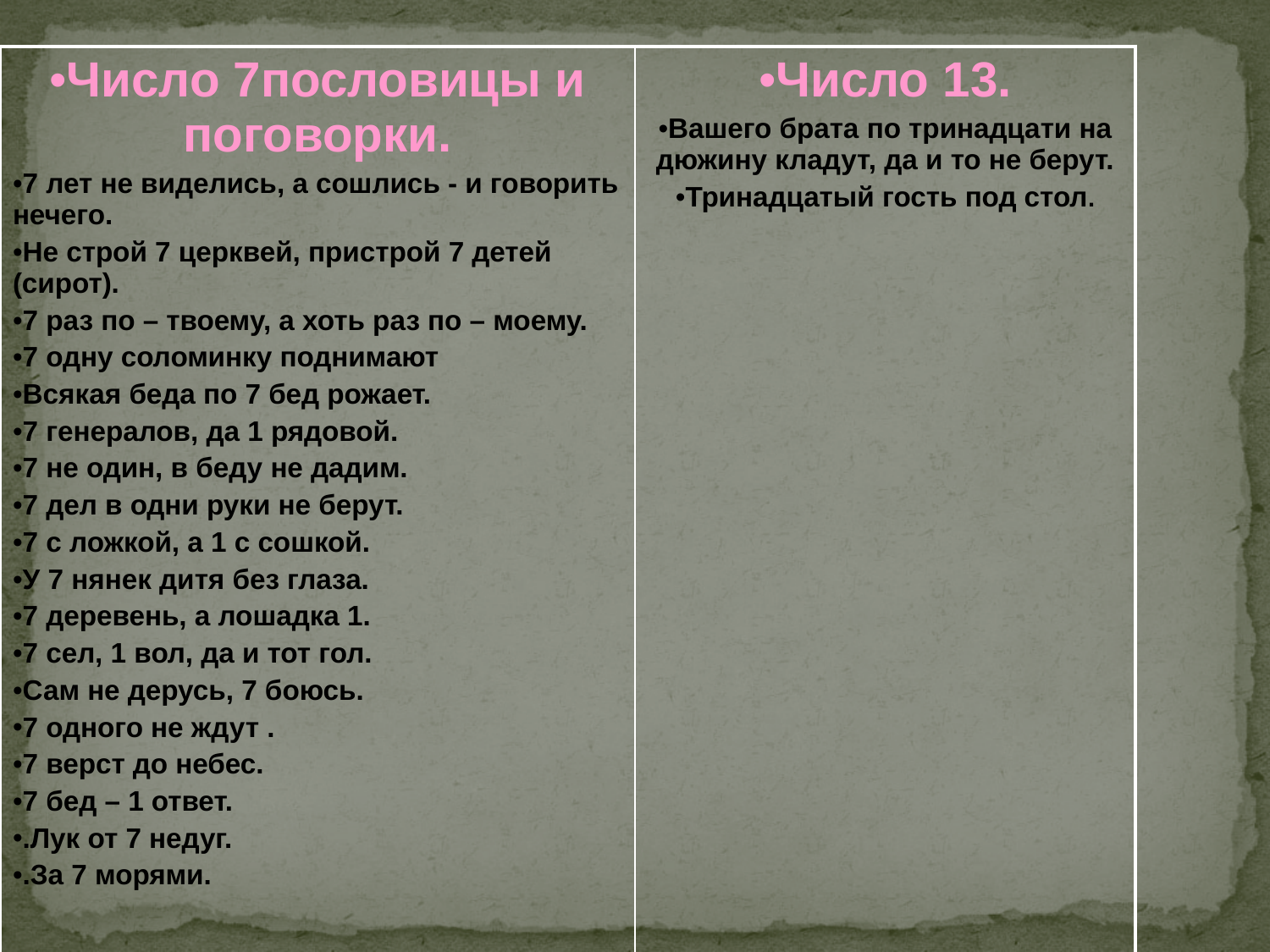

| Число 7пословицы и поговорки. 7 лет не виделись, а сошлись - и говорить нечего. Не строй 7 церквей, пристрой 7 детей (сирот). 7 раз по – твоему, а хоть раз по – моему. 7 одну соломинку поднимают Всякая беда по 7 бед рожает. 7 генералов, да 1 рядовой. 7 не один, в беду не дадим. 7 дел в одни руки не берут. 7 с ложкой, а 1 с сошкой. У 7 нянек дитя без глаза. 7 деревень, а лошадка 1. 7 сел, 1 вол, да и тот гол. Сам не дерусь, 7 боюсь. 7 одного не ждут . 7 верст до небес. 7 бед – 1 ответ. .Лук от 7 недуг. .За 7 морями. | Число 13. Вашего брата по тринадцати на дюжину кладут, да и то не берут. Тринадцатый гость под стол. |
| --- | --- |